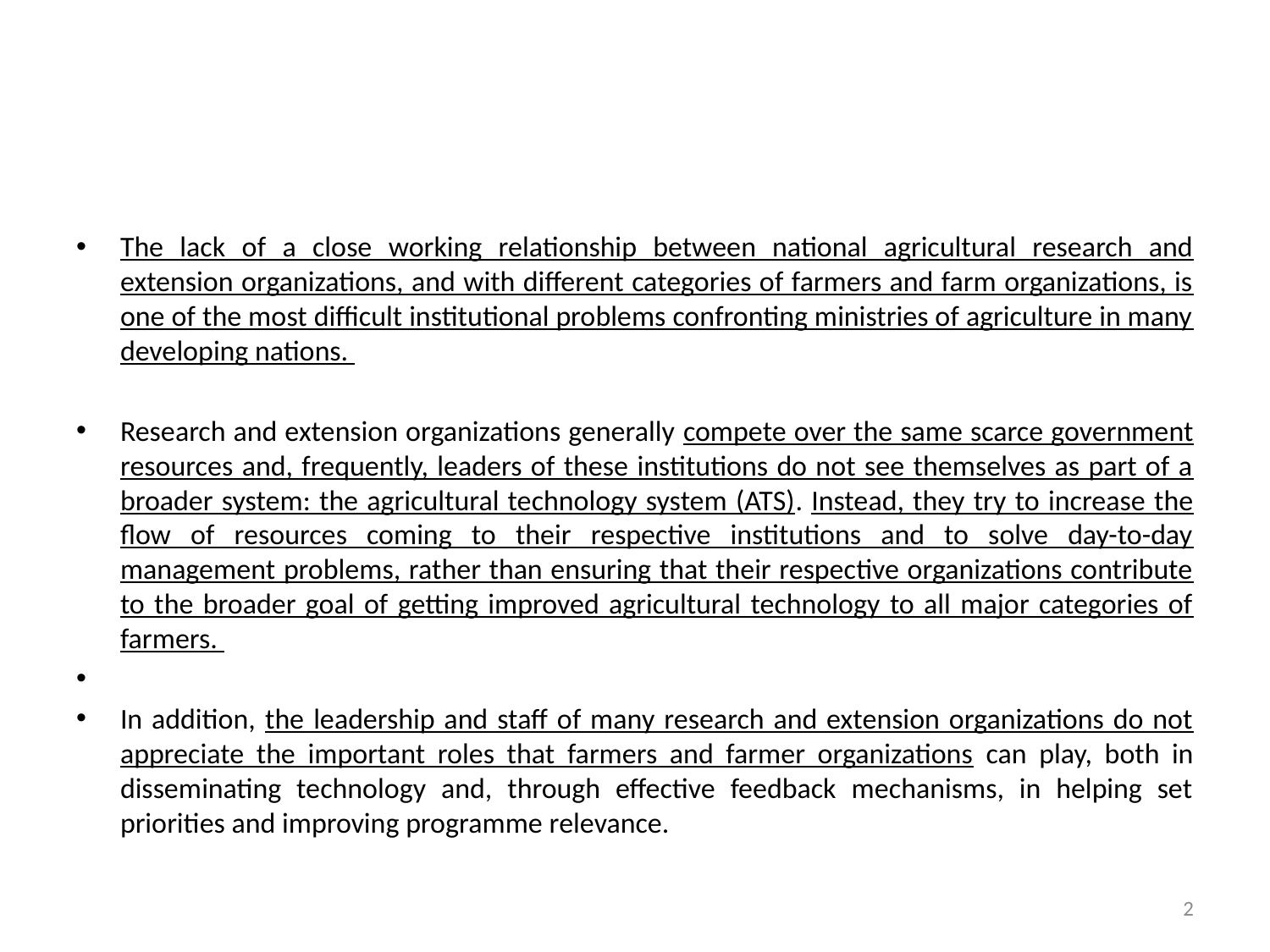

#
The lack of a close working relationship between national agricultural research and extension organizations, and with different categories of farmers and farm organizations, is one of the most difficult institutional problems confronting ministries of agriculture in many developing nations.

Research and extension organizations generally compete over the same scarce government resources and, frequently, leaders of these institutions do not see themselves as part of a broader system: the agricultural technology system (ATS). Instead, they try to increase the flow of resources coming to their respective institutions and to solve day-to-day management problems, rather than ensuring that their respective organizations contribute to the broader goal of getting improved agricultural technology to all major categories of farmers.

In addition, the leadership and staff of many research and extension organizations do not appreciate the important roles that farmers and farmer organizations can play, both in disseminating technology and, through effective feedback mechanisms, in helping set priorities and improving programme relevance.

2